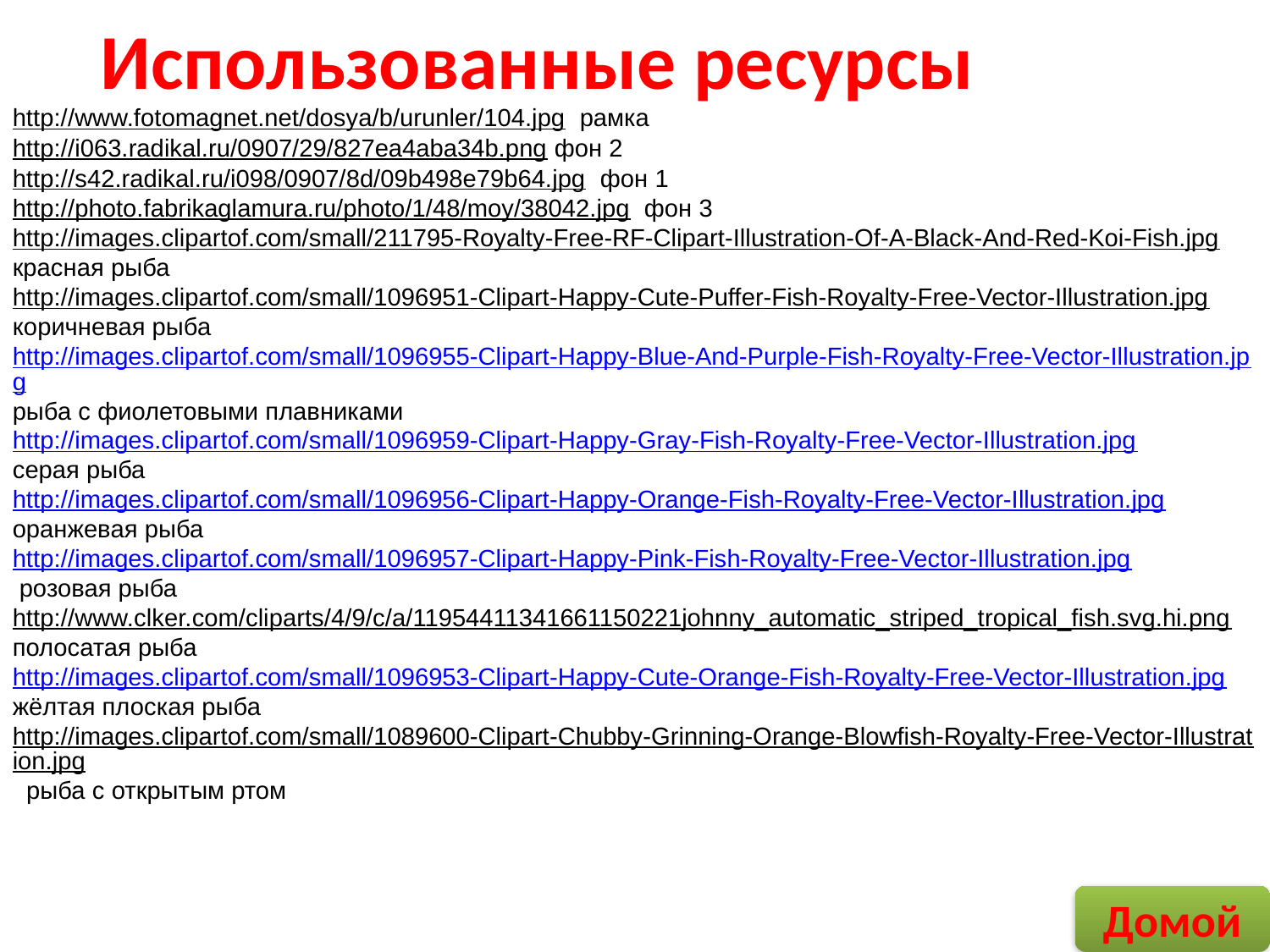

# Использованные ресурсы
http://www.fotomagnet.net/dosya/b/urunler/104.jpg  рамка
http://i063.radikal.ru/0907/29/827ea4aba34b.png фон 2

http://s42.radikal.ru/i098/0907/8d/09b498e79b64.jpg  фон 1

http://photo.fabrikaglamura.ru/photo/1/48/moy/38042.jpg  фон 3
http://images.clipartof.com/small/211795-Royalty-Free-RF-Clipart-Illustration-Of-A-Black-And-Red-Koi-Fish.jpg
красная рыба
http://images.clipartof.com/small/1096951-Clipart-Happy-Cute-Puffer-Fish-Royalty-Free-Vector-Illustration.jpg
коричневая рыба
http://images.clipartof.com/small/1096955-Clipart-Happy-Blue-And-Purple-Fish-Royalty-Free-Vector-Illustration.jpg
рыба с фиолетовыми плавниками
http://images.clipartof.com/small/1096959-Clipart-Happy-Gray-Fish-Royalty-Free-Vector-Illustration.jpg
серая рыба
http://images.clipartof.com/small/1096956-Clipart-Happy-Orange-Fish-Royalty-Free-Vector-Illustration.jpg
оранжевая рыба
http://images.clipartof.com/small/1096957-Clipart-Happy-Pink-Fish-Royalty-Free-Vector-Illustration.jpg
 розовая рыба
http://www.clker.com/cliparts/4/9/c/a/11954411341661150221johnny_automatic_striped_tropical_fish.svg.hi.png полосатая рыба
http://images.clipartof.com/small/1096953-Clipart-Happy-Cute-Orange-Fish-Royalty-Free-Vector-Illustration.jpg
жёлтая плоская рыба
http://images.clipartof.com/small/1089600-Clipart-Chubby-Grinning-Orange-Blowfish-Royalty-Free-Vector-Illustration.jpg  рыба с открытым ртом

Домой